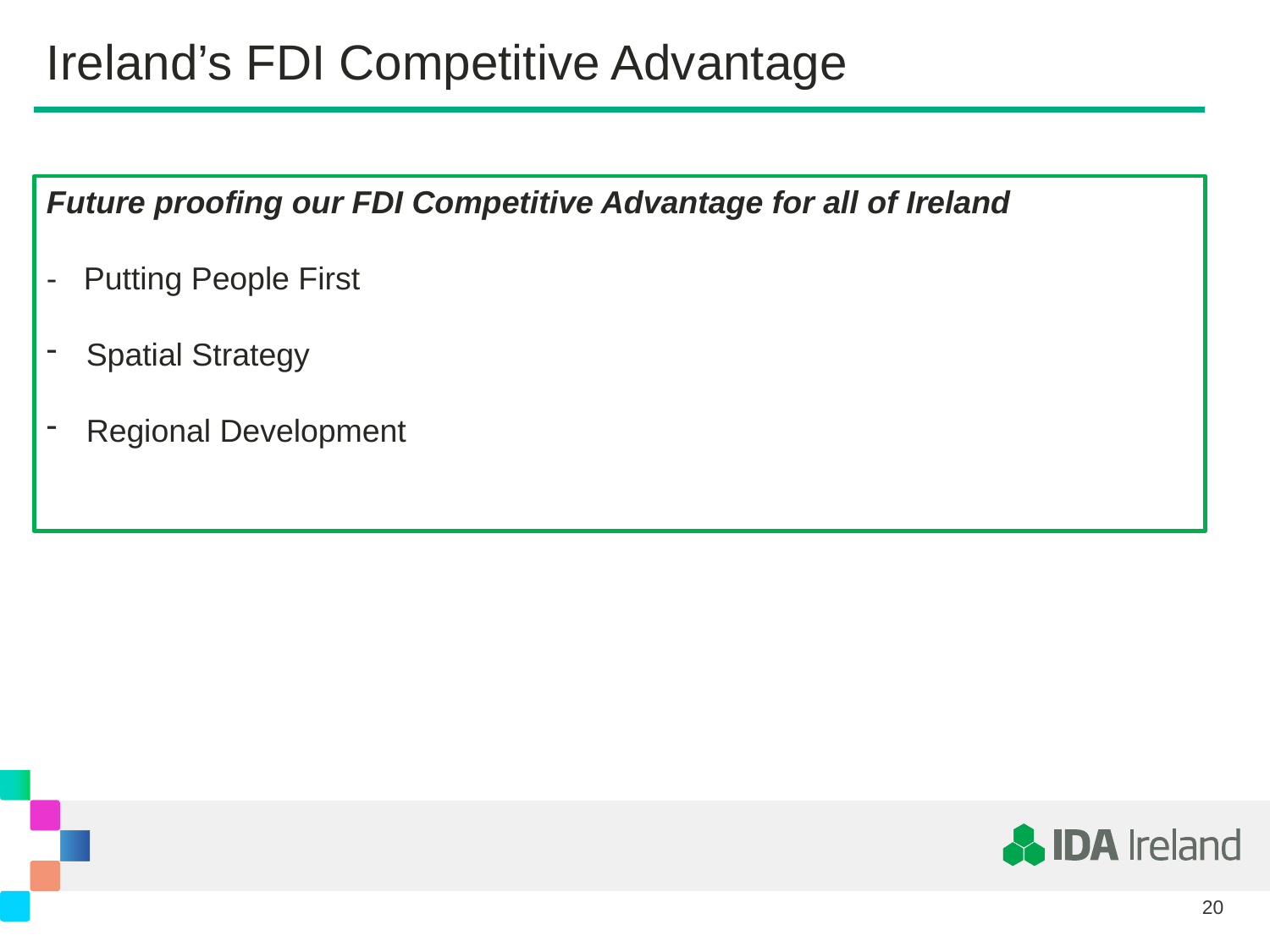

Ireland’s FDI Competitive Advantage
Future proofing our FDI Competitive Advantage for all of Ireland

-   Putting People First

Spatial Strategy

Regional Development

20